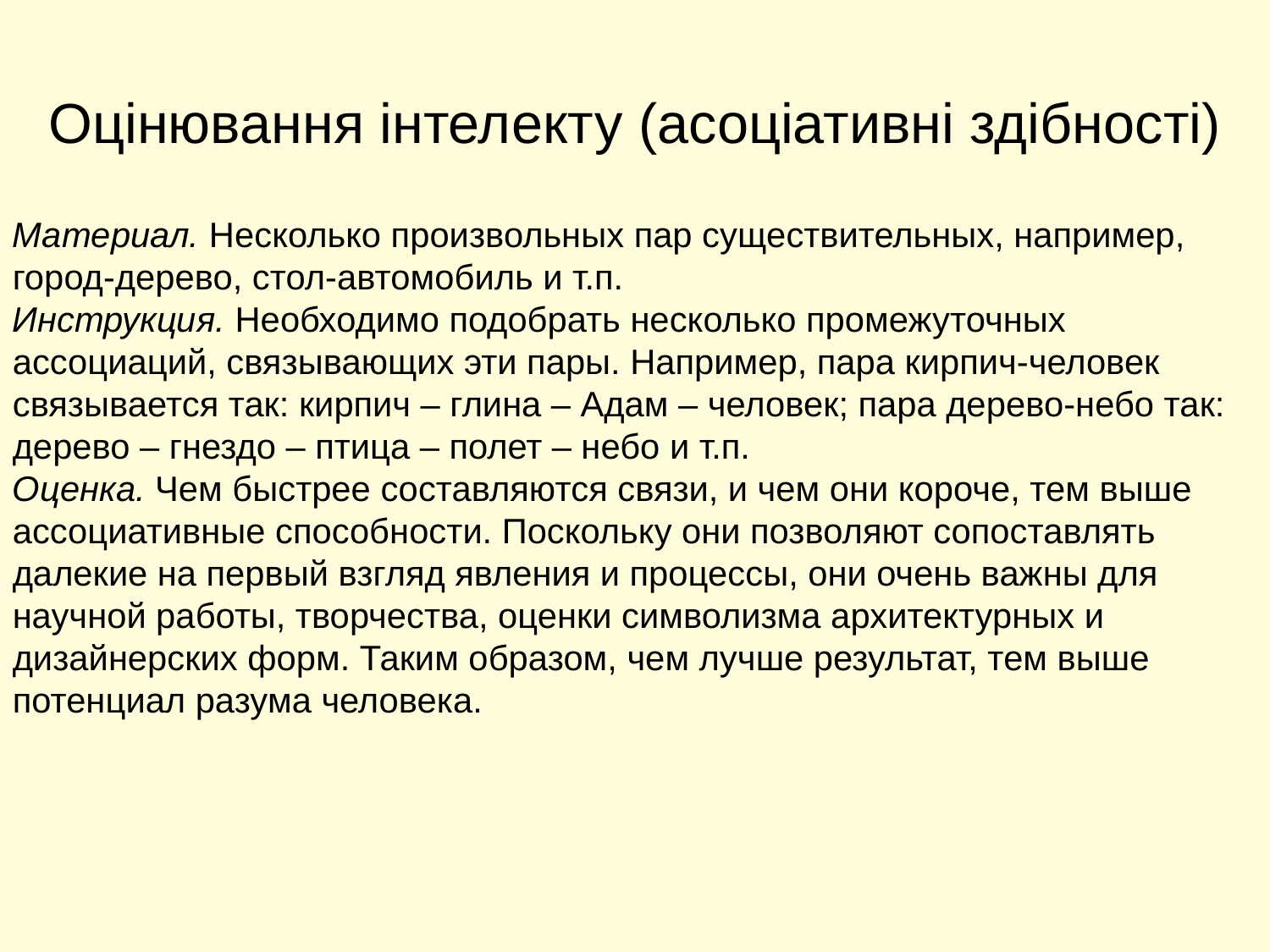

# Оцінювання інтелекту (асоціативні здібності)
Материал. Несколько произвольных пар существительных, например, город-дерево, стол-автомобиль и т.п.
Инструкция. Необходимо подобрать несколько промежуточных ассоциаций, связывающих эти пары. Например, пара кирпич-человек связывается так: кирпич – глина – Адам – человек; пара дерево-небо так: дерево – гнездо – птица – полет – небо и т.п.
Оценка. Чем быстрее составляются связи, и чем они короче, тем выше ассоциативные способности. Поскольку они позволяют сопоставлять далекие на первый взгляд явления и процессы, они очень важны для научной работы, творчества, оценки символизма архитектурных и дизайнерских форм. Таким образом, чем лучше результат, тем выше потенциал разума человека.